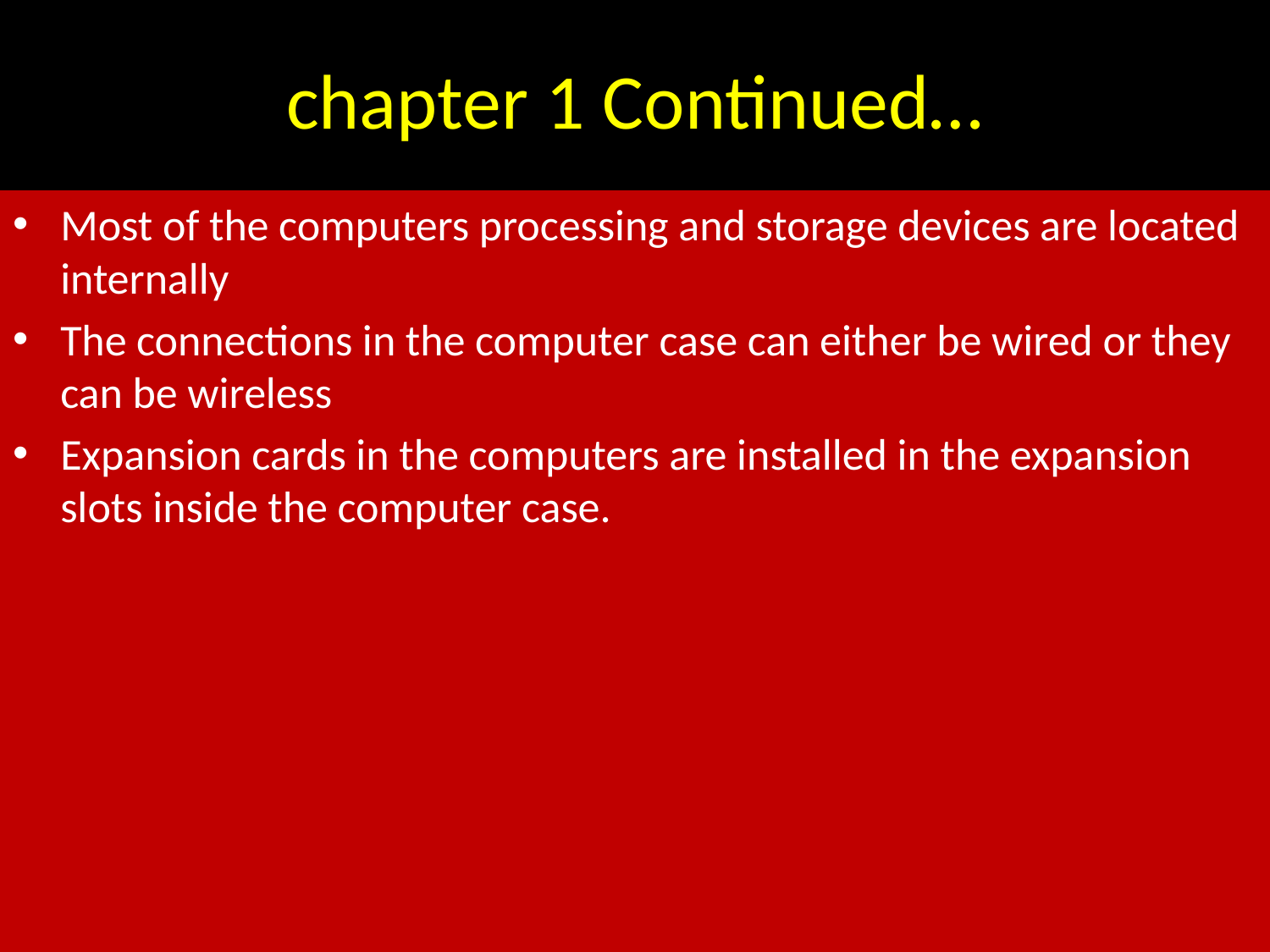

# chapter 1 Continued…
Most of the computers processing and storage devices are located internally
The connections in the computer case can either be wired or they can be wireless
Expansion cards in the computers are installed in the expansion slots inside the computer case.